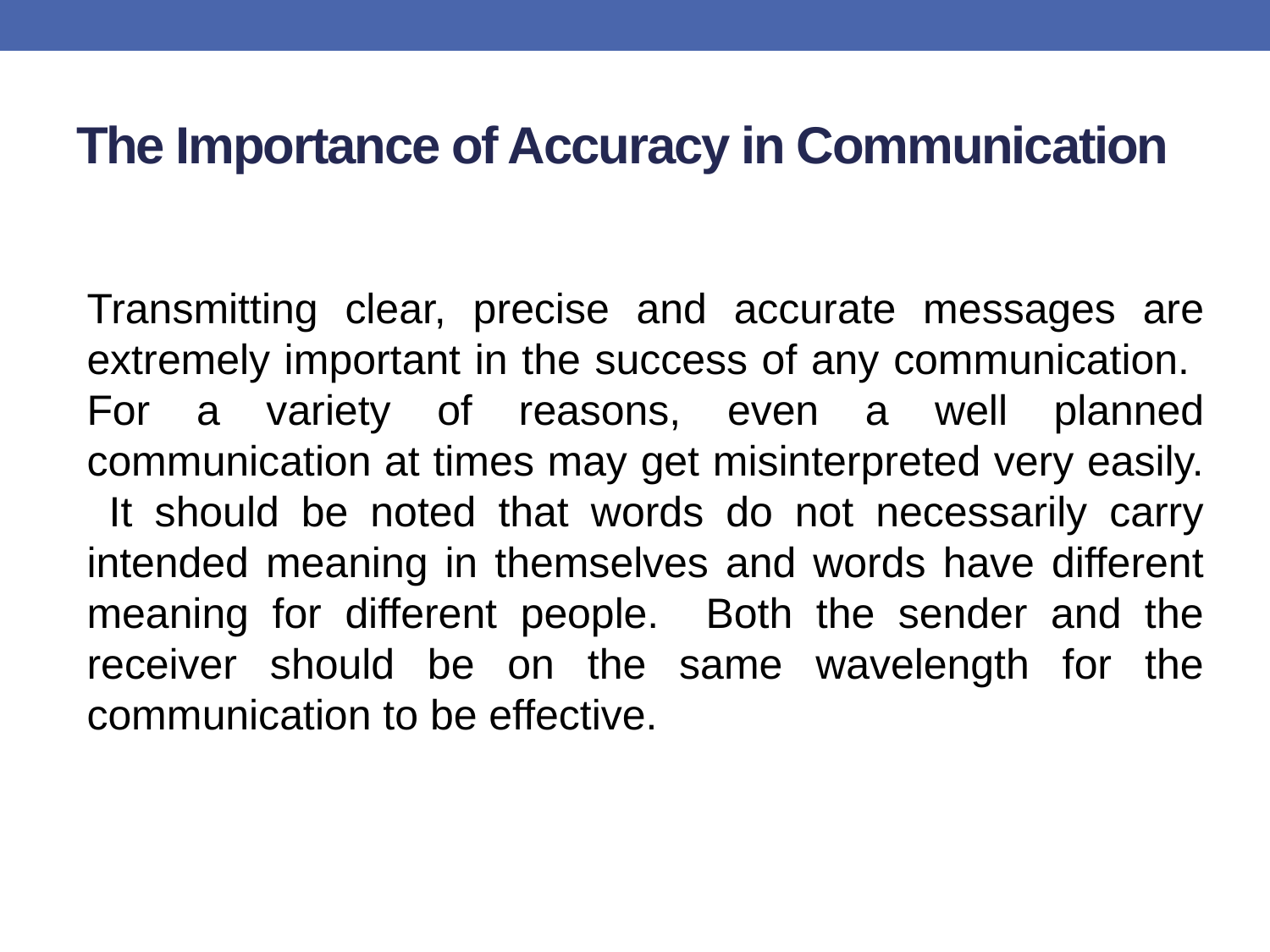

# The Importance of Accuracy in Communication
Transmitting clear, precise and accurate messages are extremely important in the success of any communication.  For a variety of reasons, even a well planned communication at times may get misinterpreted very easily.  It should be noted that words do not necessarily carry intended meaning in themselves and words have different meaning for different people.  Both the sender and the receiver should be on the same wavelength for the communication to be effective.